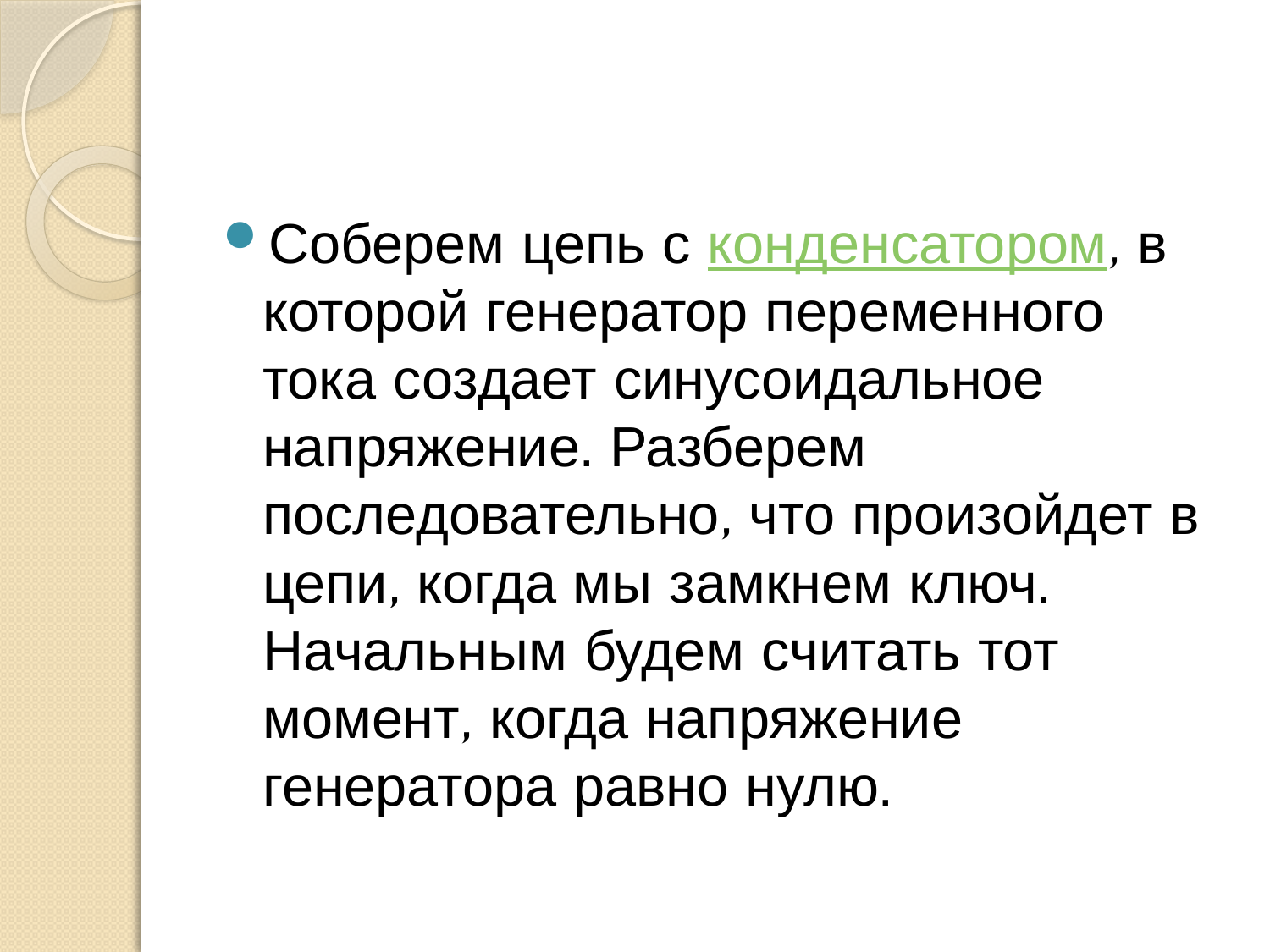

#
Соберем цепь с конденсатором, в которой генератор переменного тока создает синусоидальное напряжение. Разберем последовательно, что произойдет в цепи, когда мы замкнем ключ. Начальным будем считать тот момент, когда напряжение генератора равно нулю.